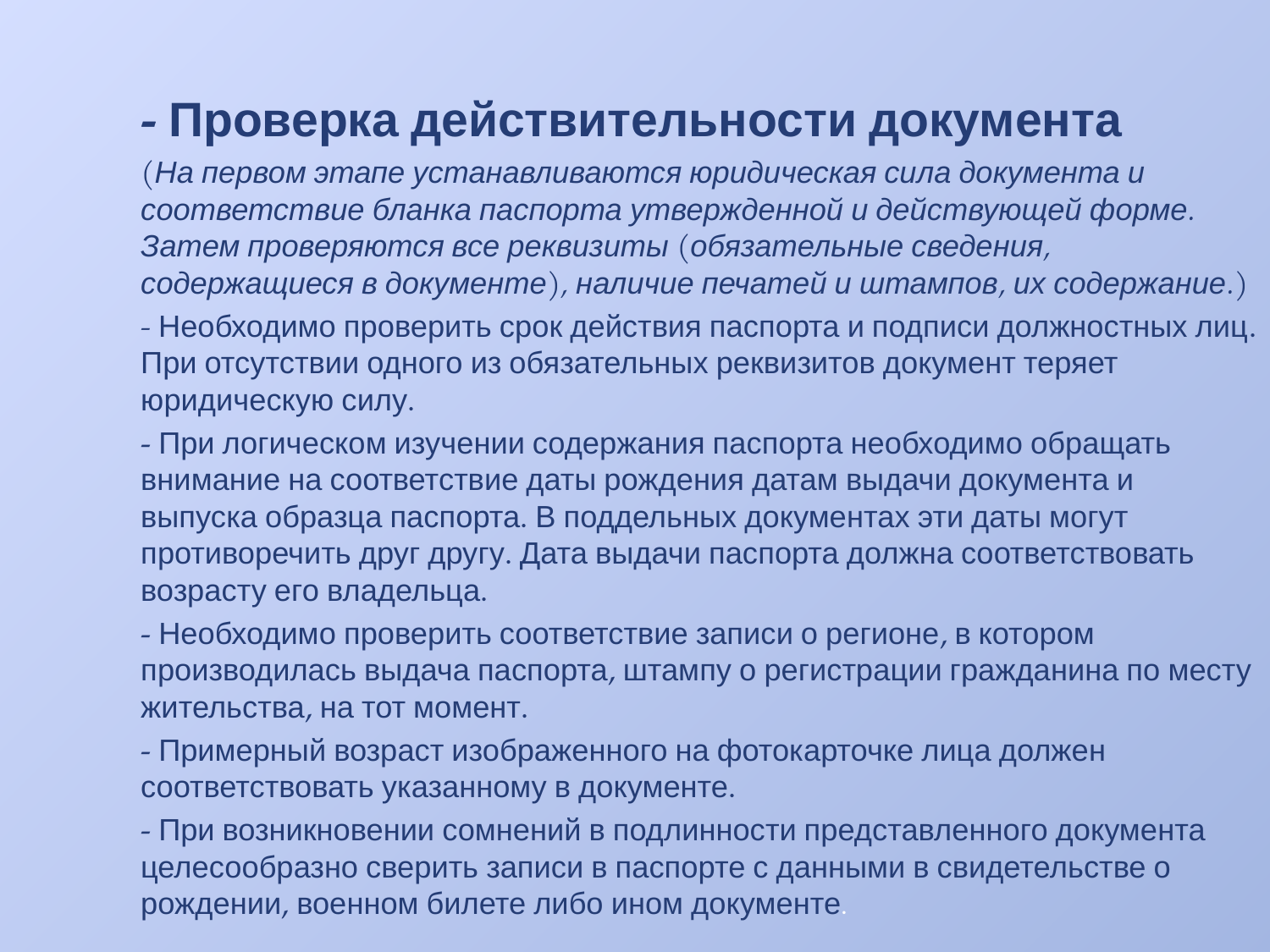

- Проверка действительности документа
	(На первом этапе устанавливаются юридическая сила документа и соответствие бланка паспорта утвержденной и действующей форме. Затем проверяются все реквизиты (обязательные сведения, содержащиеся в документе), наличие печатей и штампов, их содержание.)
	- Необходимо проверить срок действия паспорта и подписи должностных лиц. При отсутствии одного из обязательных реквизитов документ теряет юридическую силу.
	- При логическом изучении содержания паспорта необходимо обращать внимание на соответствие даты рождения датам выдачи документа и выпуска образца паспорта. В поддельных документах эти даты могут противоречить друг другу. Дата выдачи паспорта должна соответствовать возрасту его владельца.
	- Необходимо проверить соответствие записи о регионе, в котором производилась выдача паспорта, штампу о регистрации гражданина по месту жительства, на тот момент.
	- Примерный возраст изображенного на фотокарточке лица должен соответствовать указанному в документе.
	- При возникновении сомнений в подлинности представленного документа целесообразно сверить записи в паспорте с данными в свидетельстве о рождении, военном билете либо ином документе.

#